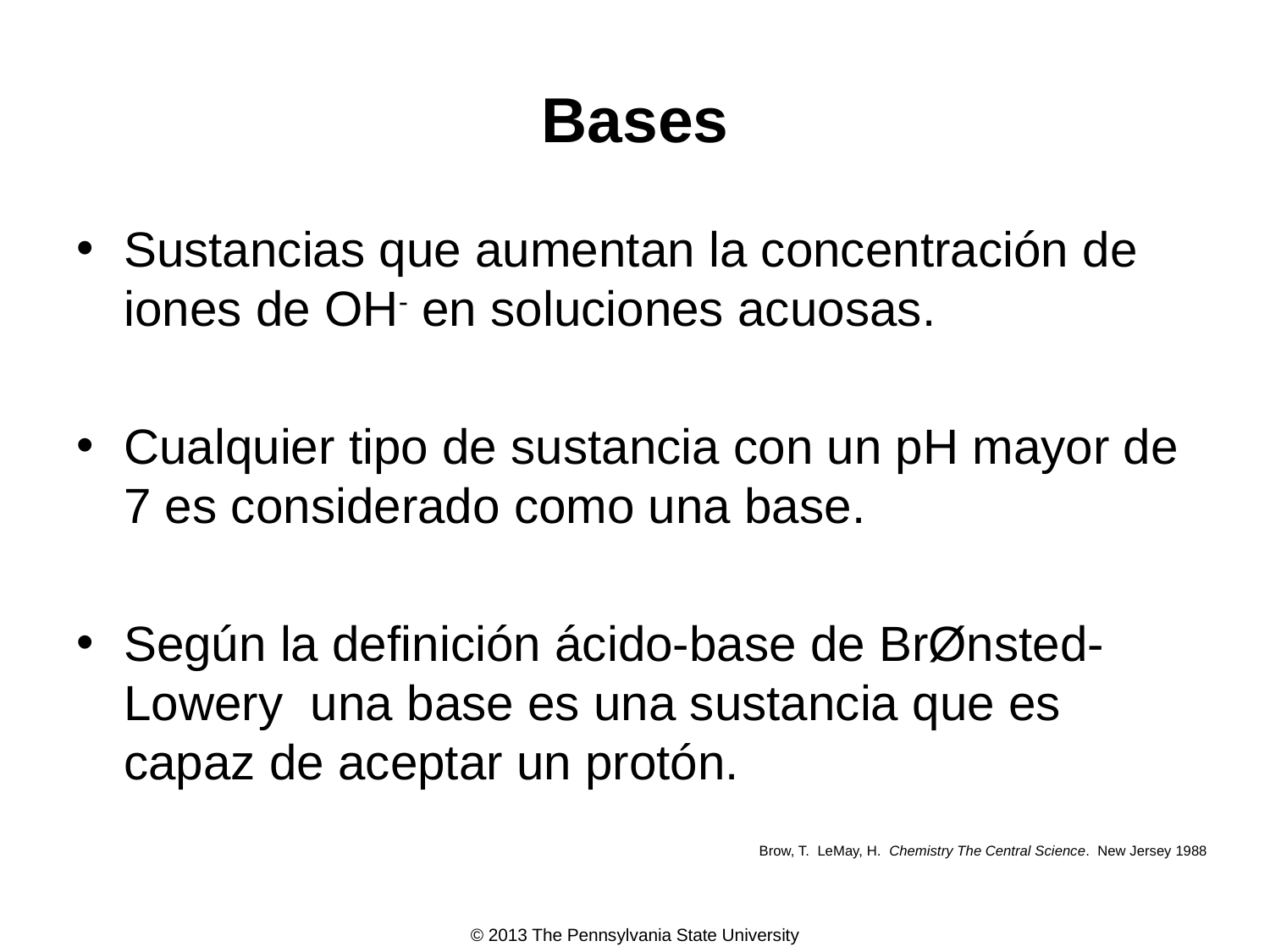

# Bases
Sustancias que aumentan la concentración de iones de OH- en soluciones acuosas.

Cualquier tipo de sustancia con un pH mayor de 7 es considerado como una base.

Según la definición ácido-base de BrØnsted-Lowery  una base es una sustancia que es capaz de aceptar un protón.
Brow, T.  LeMay, H.  Chemistry The Central Science.  New Jersey 1988